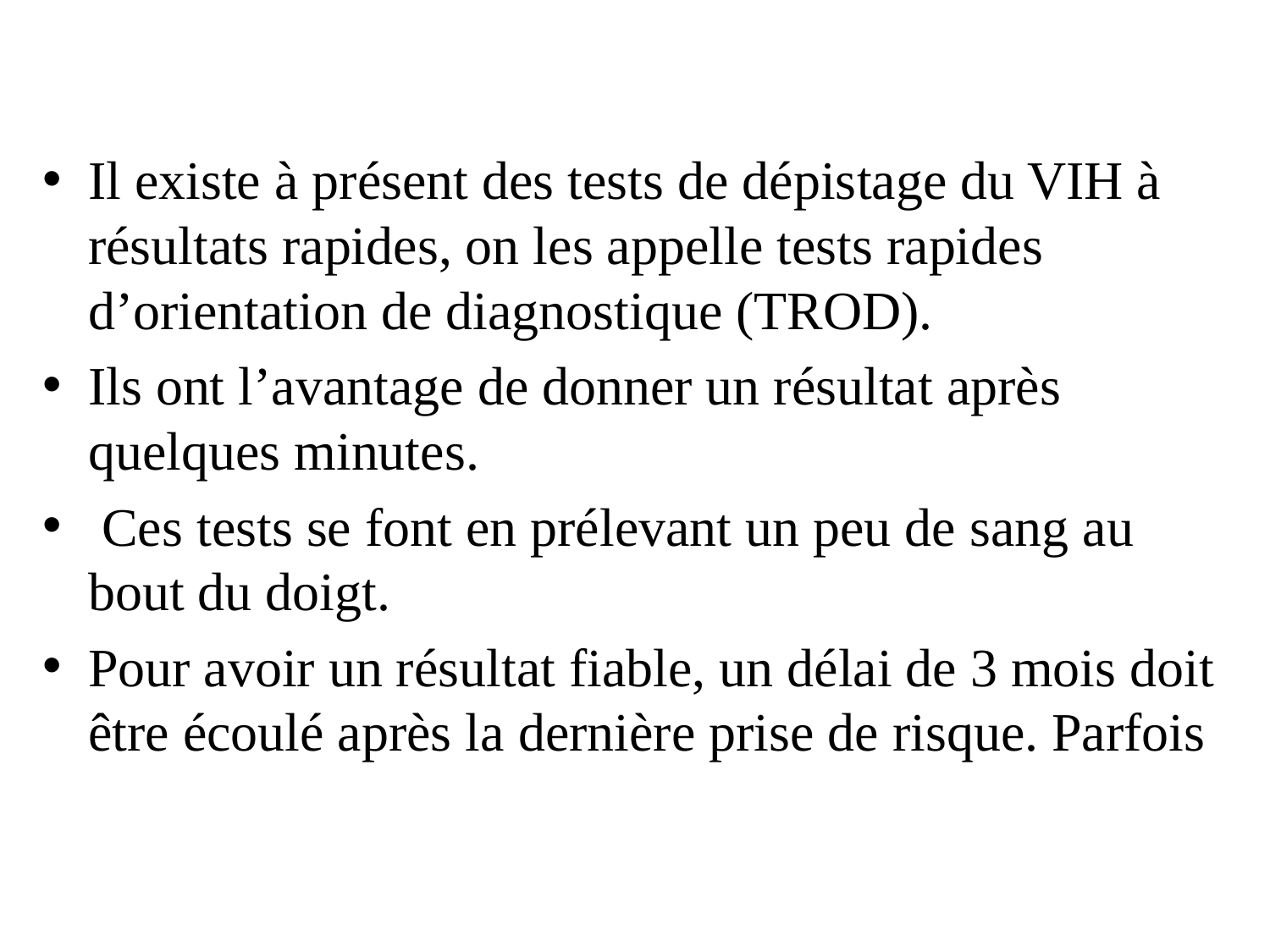

Il existe à présent des tests de dépistage du VIH à résultats rapides, on les appelle tests rapides d’orientation de diagnostique (TROD).
Ils ont l’avantage de donner un résultat après quelques minutes.
 Ces tests se font en prélevant un peu de sang au bout du doigt.
Pour avoir un résultat fiable, un délai de 3 mois doit être écoulé après la dernière prise de risque. Parfois